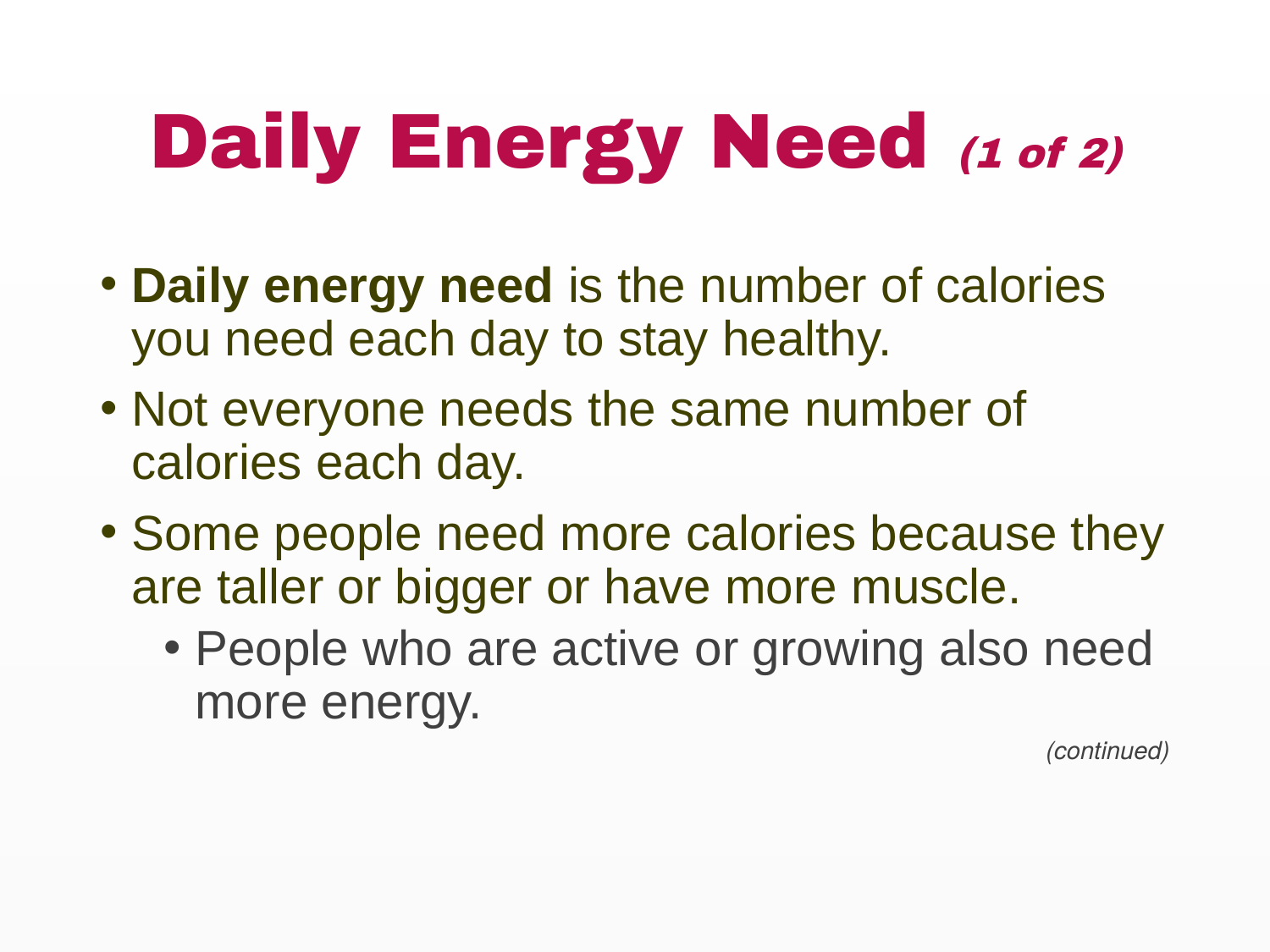

# Daily Energy Need (1 of 2)
Daily energy need is the number of calories you need each day to stay healthy.
Not everyone needs the same number of calories each day.
Some people need more calories because they are taller or bigger or have more muscle.
People who are active or growing also need more energy.
(continued)